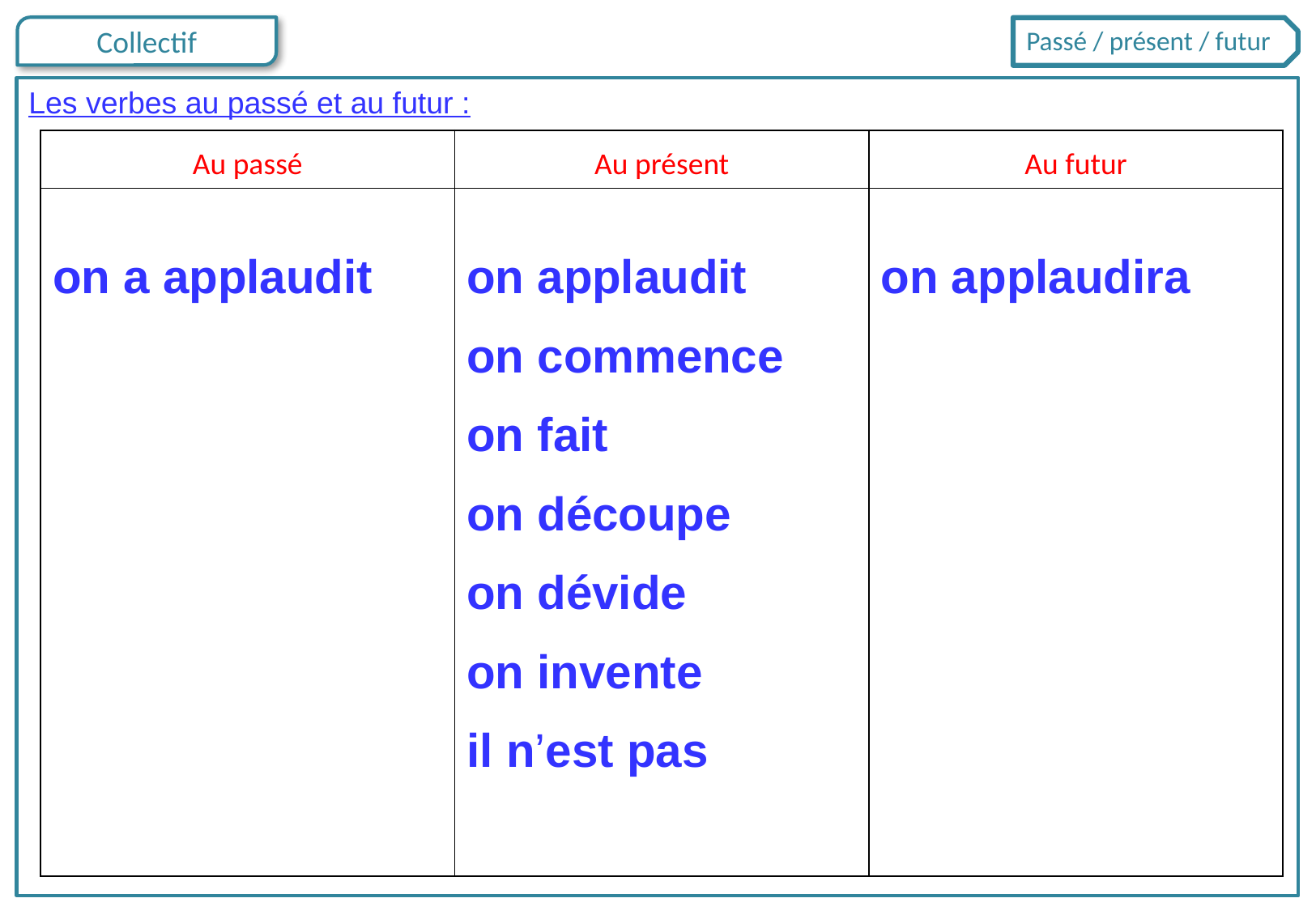

Passé / présent / futur
Les verbes au passé et au futur :
| Au passé | Au présent | Au futur |
| --- | --- | --- |
| on a applaudit | on applaudit on commence on fait on découpe on dévide on invente il n’est pas | on applaudira |